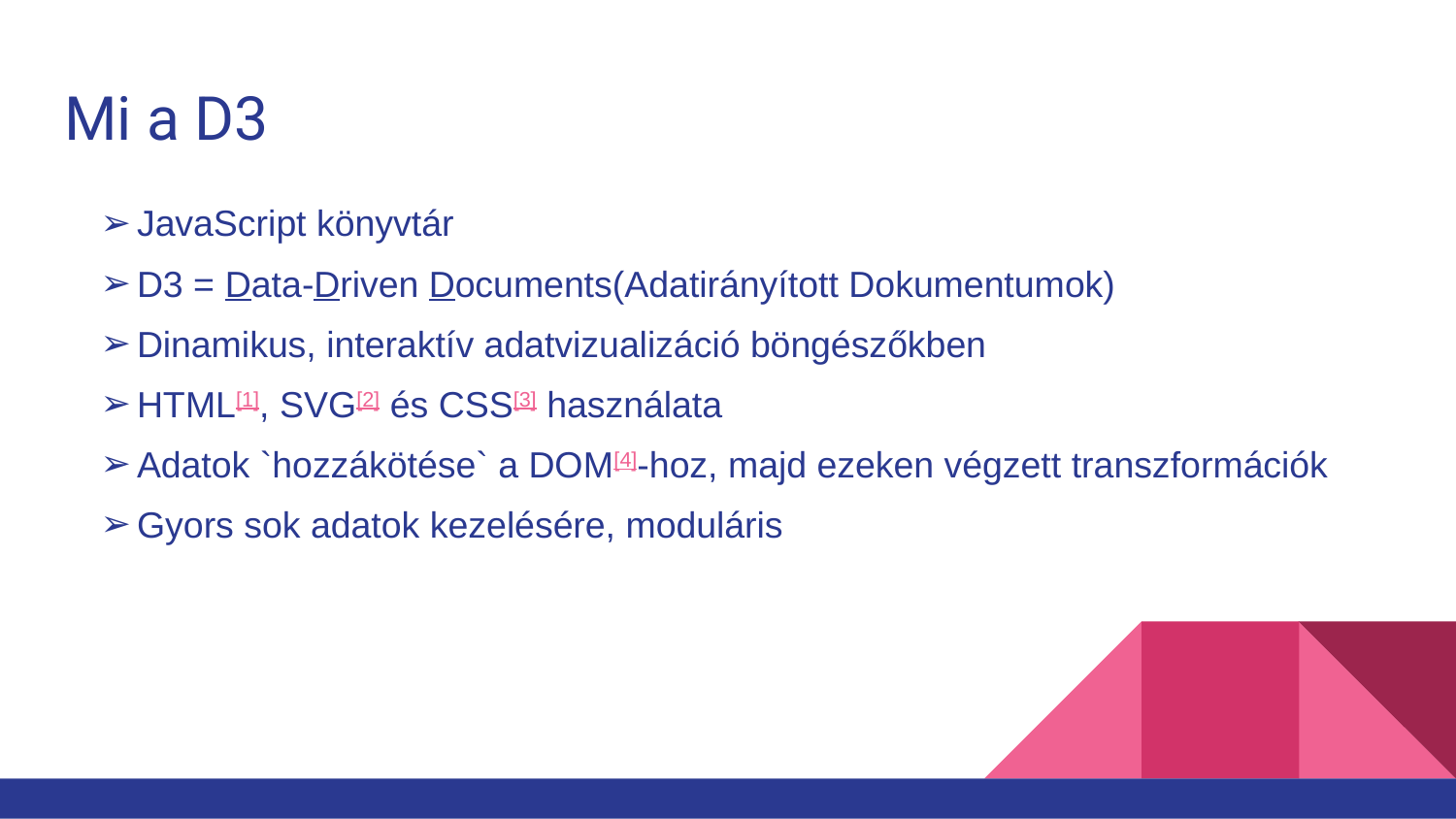

# Mi a D3
JavaScript könyvtár
D3 = Data-Driven Documents(Adatirányított Dokumentumok)
Dinamikus, interaktív adatvizualizáció böngészőkben
HTML[1], SVG[2] és CSS[3] használata
Adatok `hozzákötése` a DOM[4]-hoz, majd ezeken végzett transzformációk
Gyors sok adatok kezelésére, moduláris